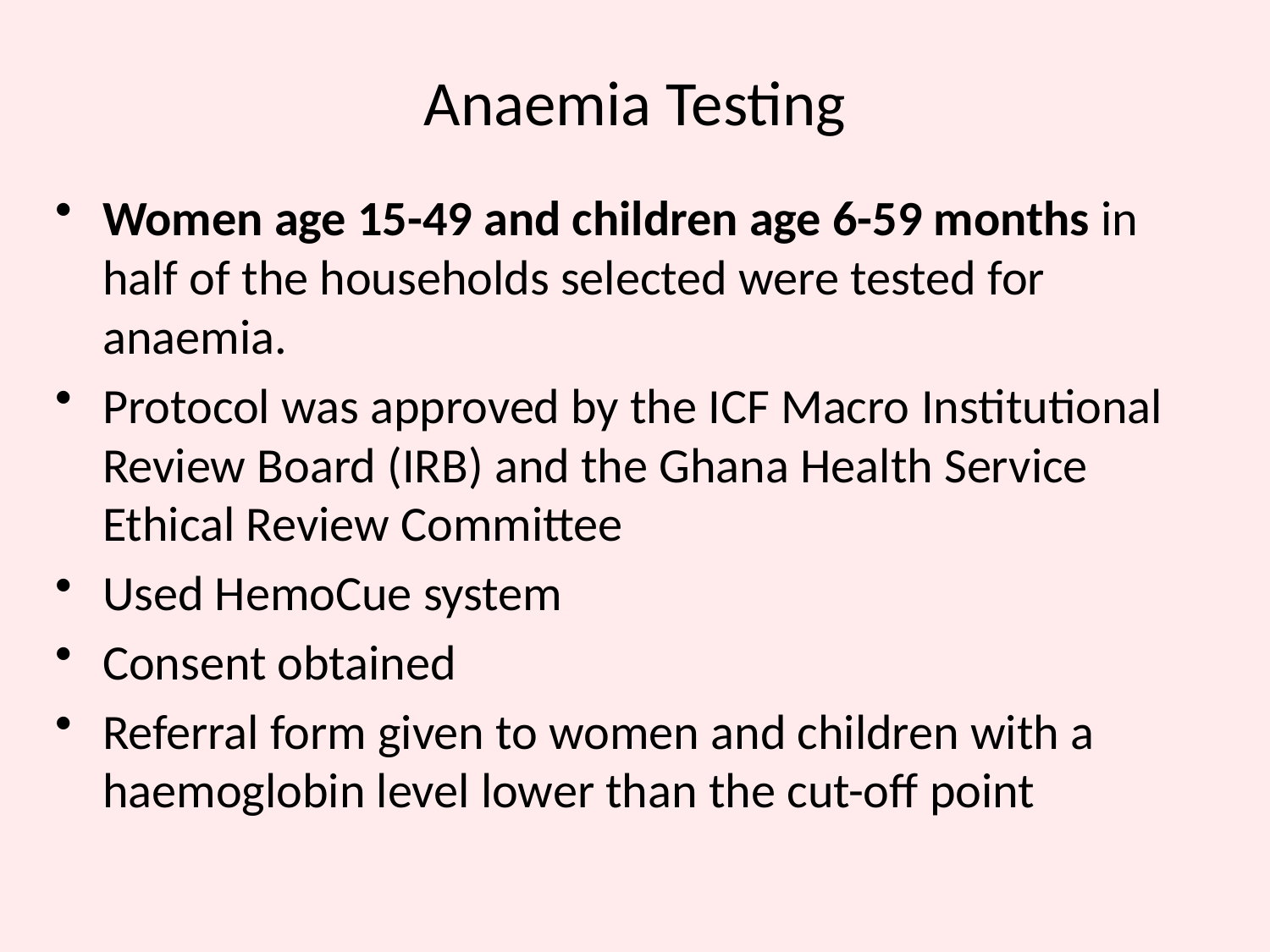

# Anaemia Testing
Women age 15-49 and children age 6-59 months in half of the households selected were tested for anaemia.
Protocol was approved by the ICF Macro Institutional Review Board (IRB) and the Ghana Health Service Ethical Review Committee
Used HemoCue system
Consent obtained
Referral form given to women and children with a haemoglobin level lower than the cut-off point